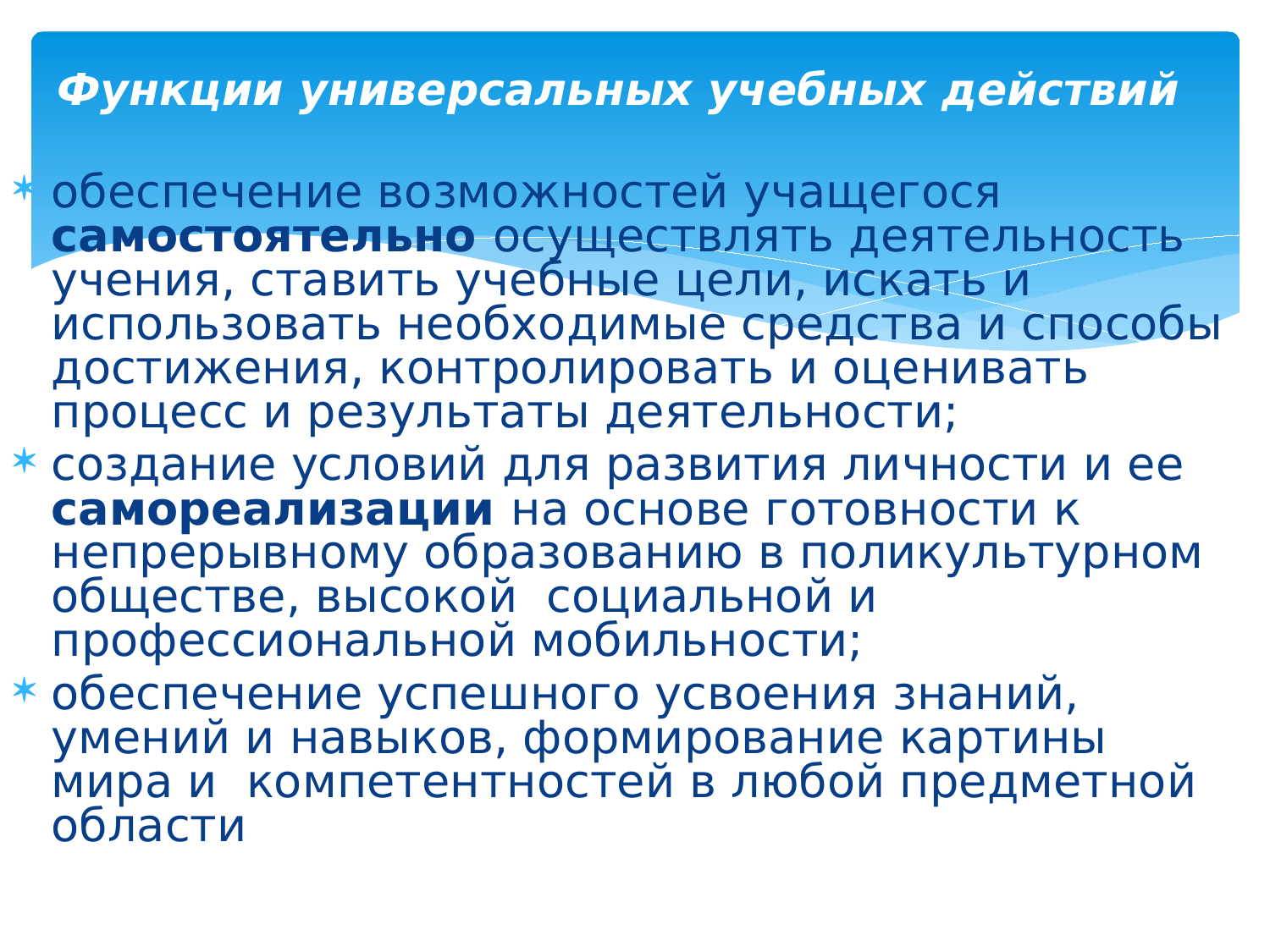

# Функции универсальных учебных действий
обеспечение возможностей учащегося самостоятельно осуществлять деятельность учения, ставить учебные цели, искать и использовать необходимые средства и способы достижения, контролировать и оценивать процесс и результаты деятельности;
создание условий для развития личности и ее самореализации на основе готовности к непрерывному образованию в поликультурном обществе, высокой  социальной и профессиональной мобильности;
обеспечение успешного усвоения знаний, умений и навыков, формирование картины мира и  компетентностей в любой предметной области